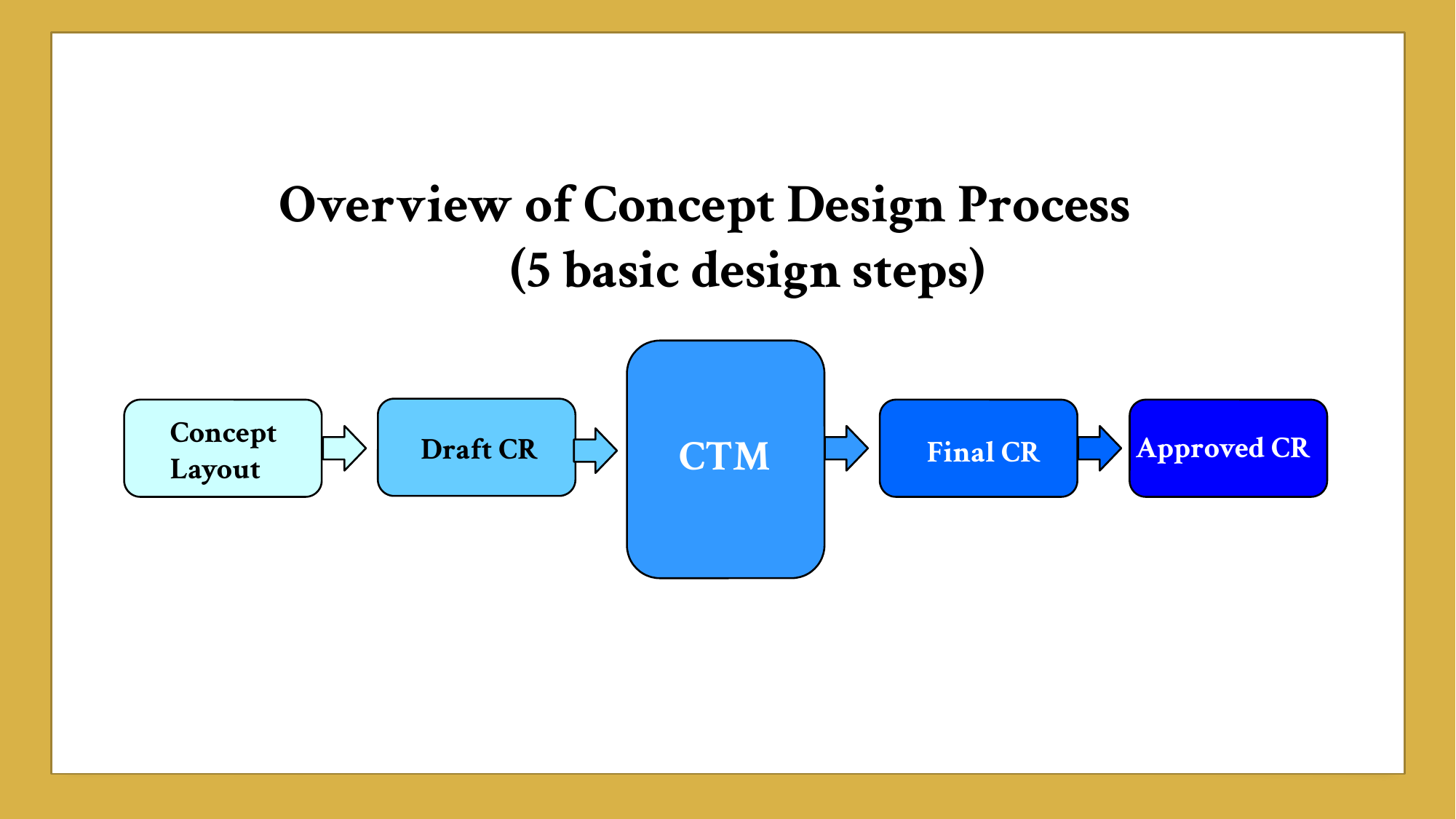

Overview of Concept Design Process
(5 basic design steps)

Concept Layout
CTM
Approved CR
Draft CR
Final CR